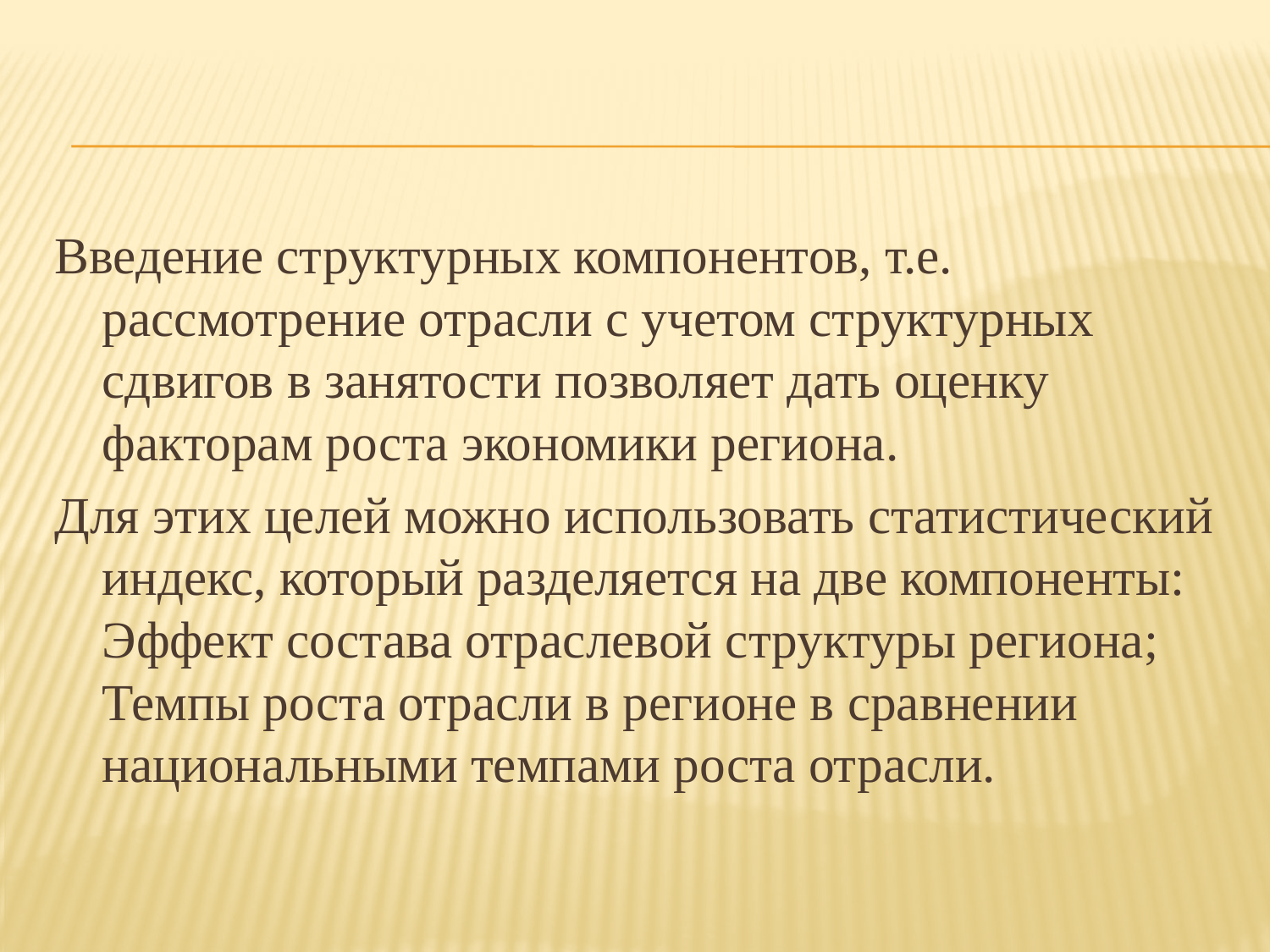

Введение структурных компонентов, т.е. рассмотрение отрасли с учетом структурных сдвигов в занятости позволяет дать оценку факторам роста экономики региона.
Для этих целей можно использовать статистический индекс, который разделяется на две компоненты: Эффект состава отраслевой структуры региона; Темпы роста отрасли в регионе в сравнении национальными темпами роста отрасли.